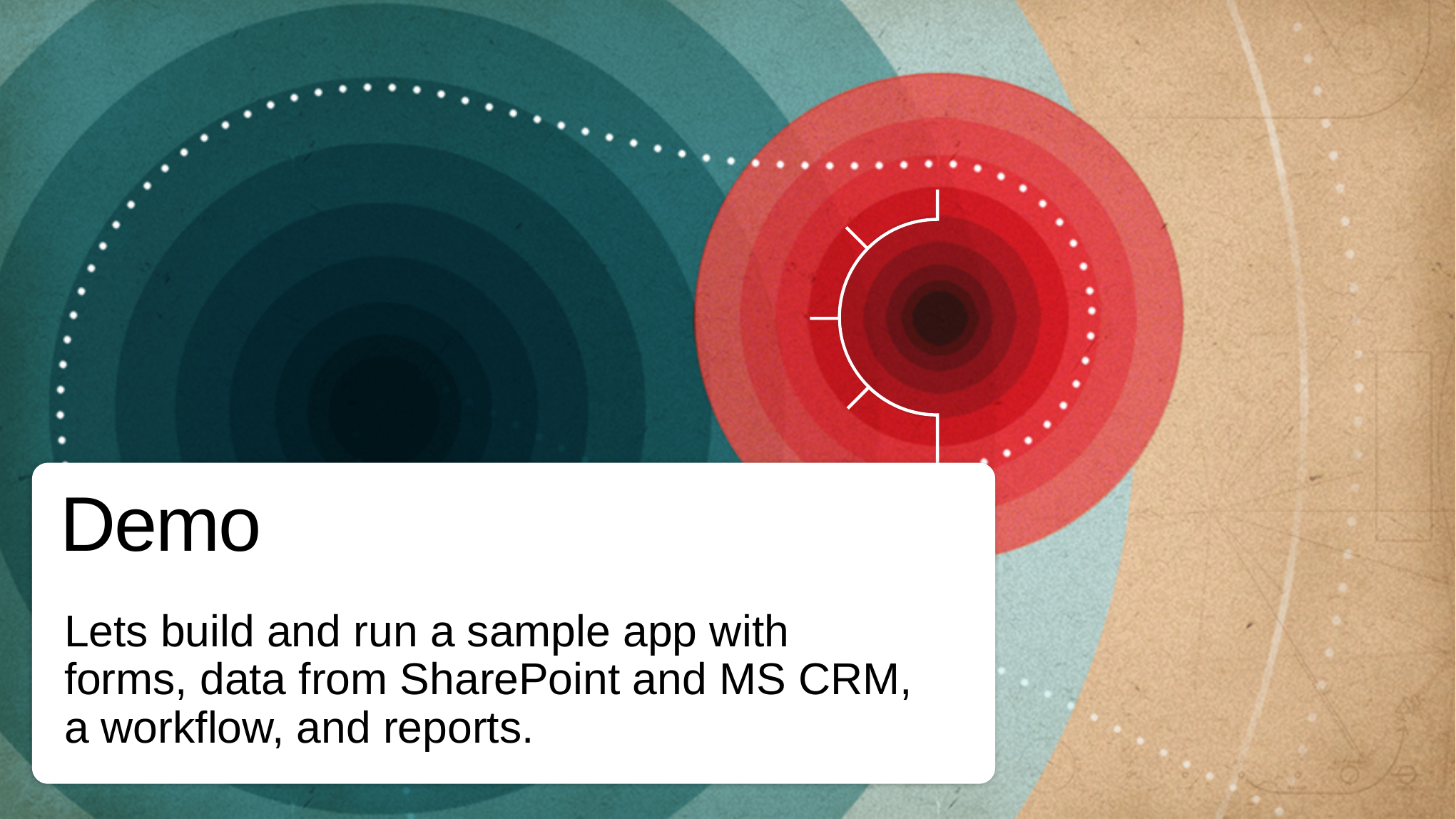

# Demo
Lets build and run a sample app with
forms, data from SharePoint and MS CRM,
a workflow, and reports.